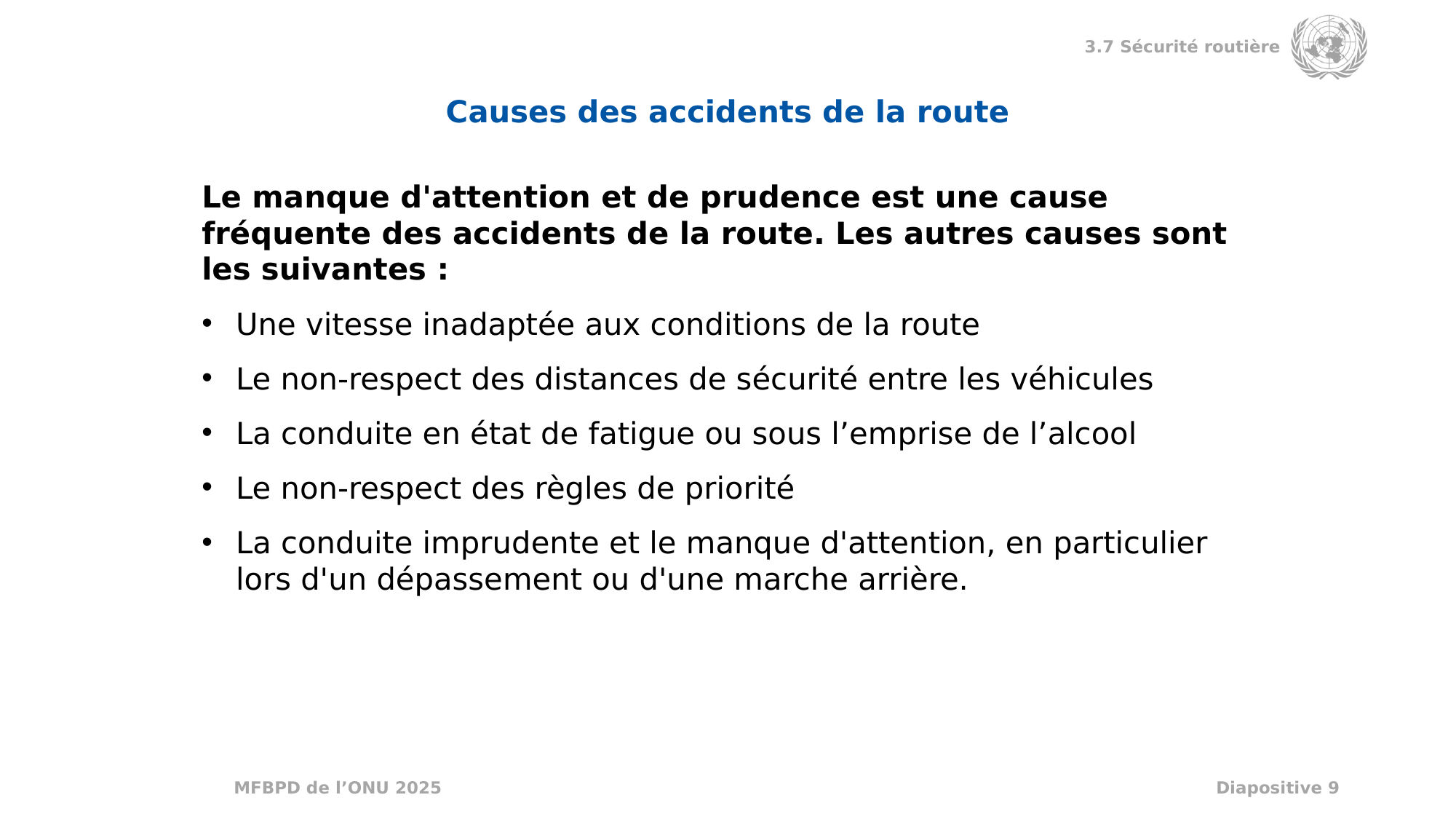

Causes des accidents de la route
Le manque d'attention et de prudence est une cause fréquente des accidents de la route. Les autres causes sont les suivantes :
Une vitesse inadaptée aux conditions de la route
Le non-respect des distances de sécurité entre les véhicules
La conduite en état de fatigue ou sous l’emprise de l’alcool
Le non-respect des règles de priorité
La conduite imprudente et le manque d'attention, en particulier lors d'un dépassement ou d'une marche arrière.